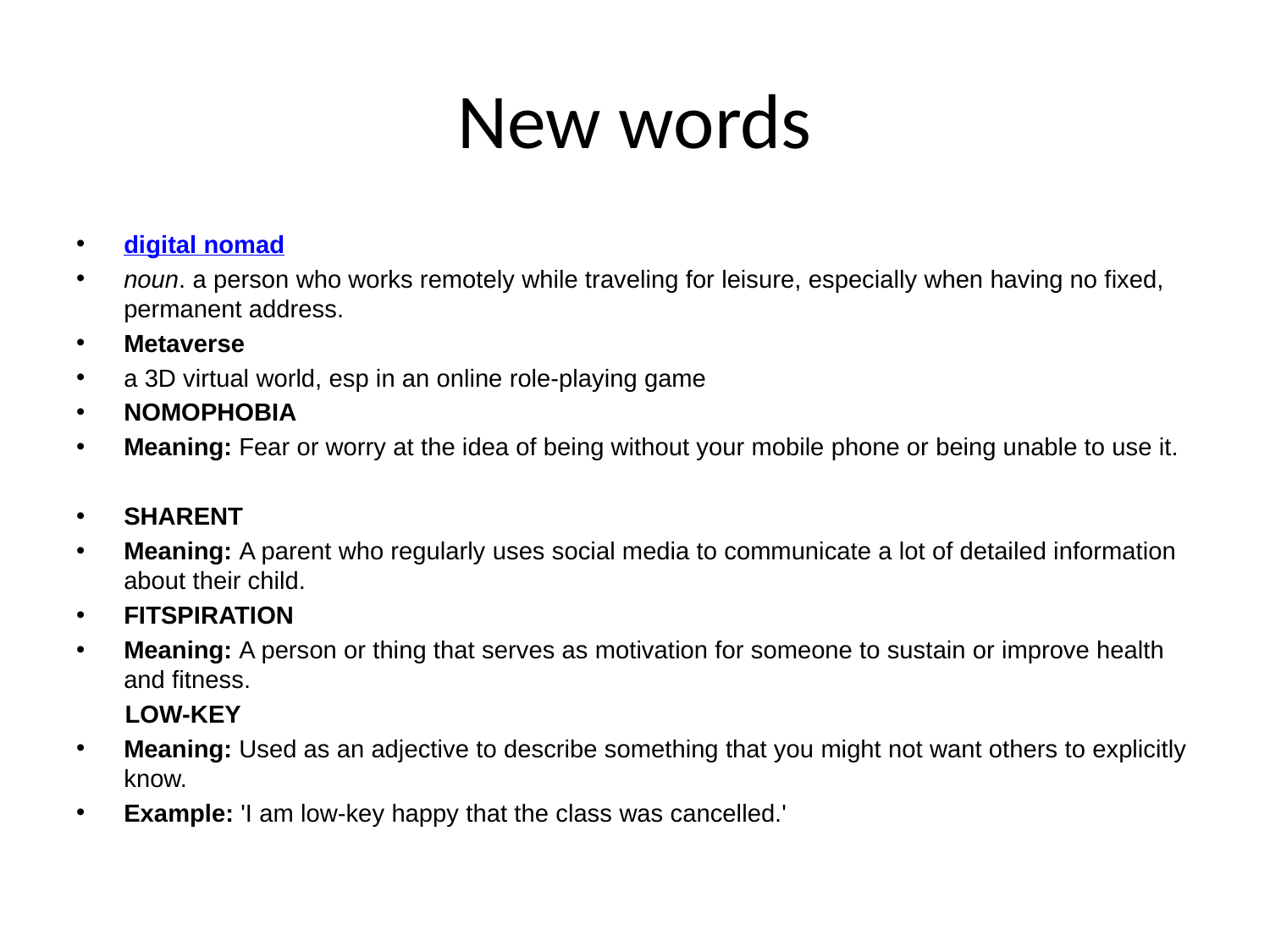

# New words
digital nomad
noun. a person who works remotely while traveling for leisure, especially when having no fixed, permanent address.
Metaverse
a 3D virtual world, esp in an online role-playing game
NOMOPHOBIA
Meaning: Fear or worry at the idea of being without your mobile phone or being unable to use it.

SHARENT
Meaning: A parent who regularly uses social media to communicate a lot of detailed information about their child.
FITSPIRATION
Meaning: A person or thing that serves as motivation for someone to sustain or improve health and fitness.
       LOW-KEY
Meaning: Used as an adjective to describe something that you might not want others to explicitly know.
Example: 'I am low-key happy that the class was cancelled.'